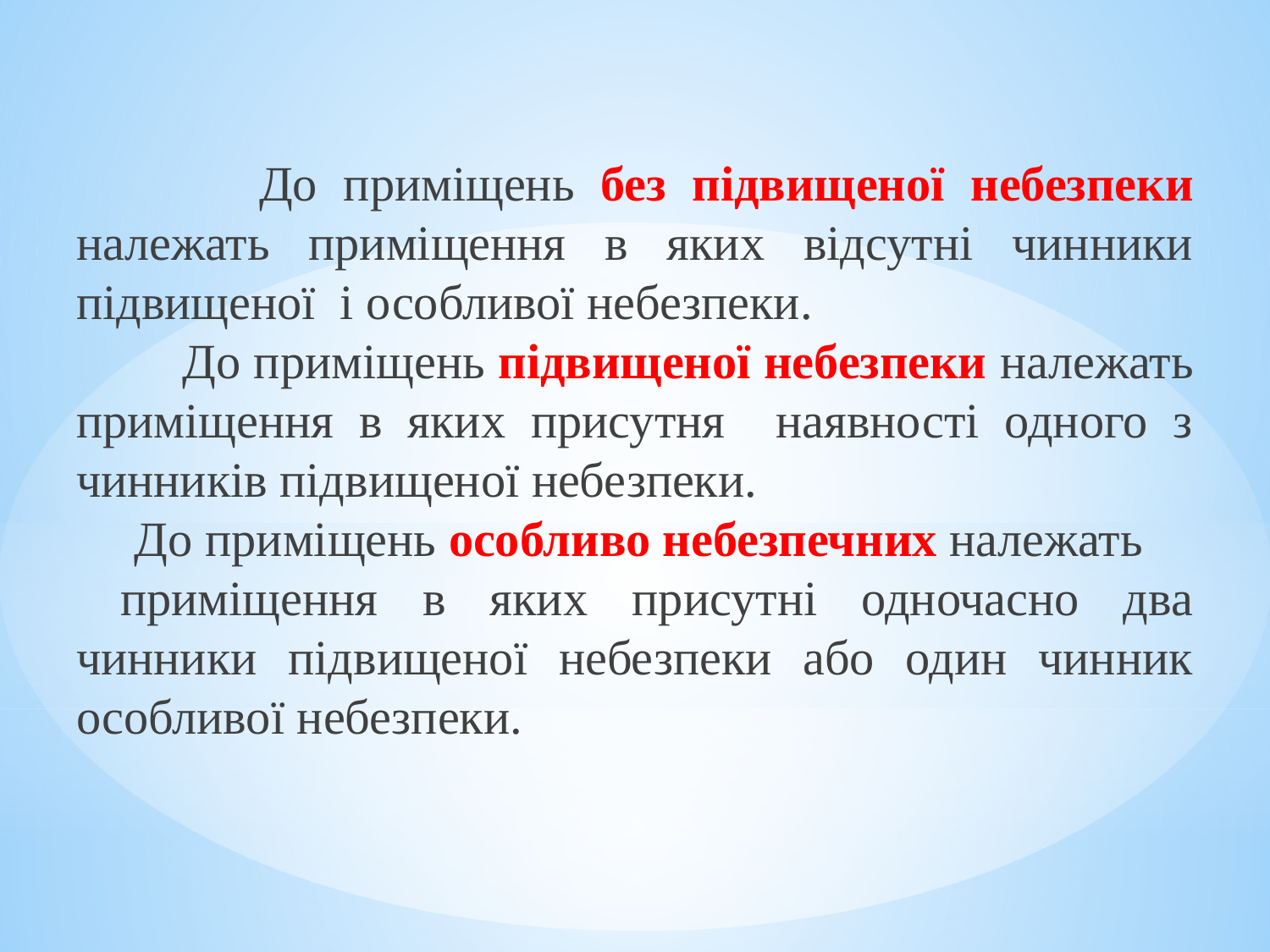

#

       До приміщень без підвищеної небезпеки належать приміщення в яких відсутні чинники підвищеної  і особливої небезпеки.
        До приміщень підвищеної небезпеки належать приміщення в яких присутня  наявності одного з чинників підвищеної небезпеки.
      До приміщень особливо небезпечних належать
 приміщення в яких присутні одночасно два чинники підвищеної небезпеки або один чинник особливої небезпеки.